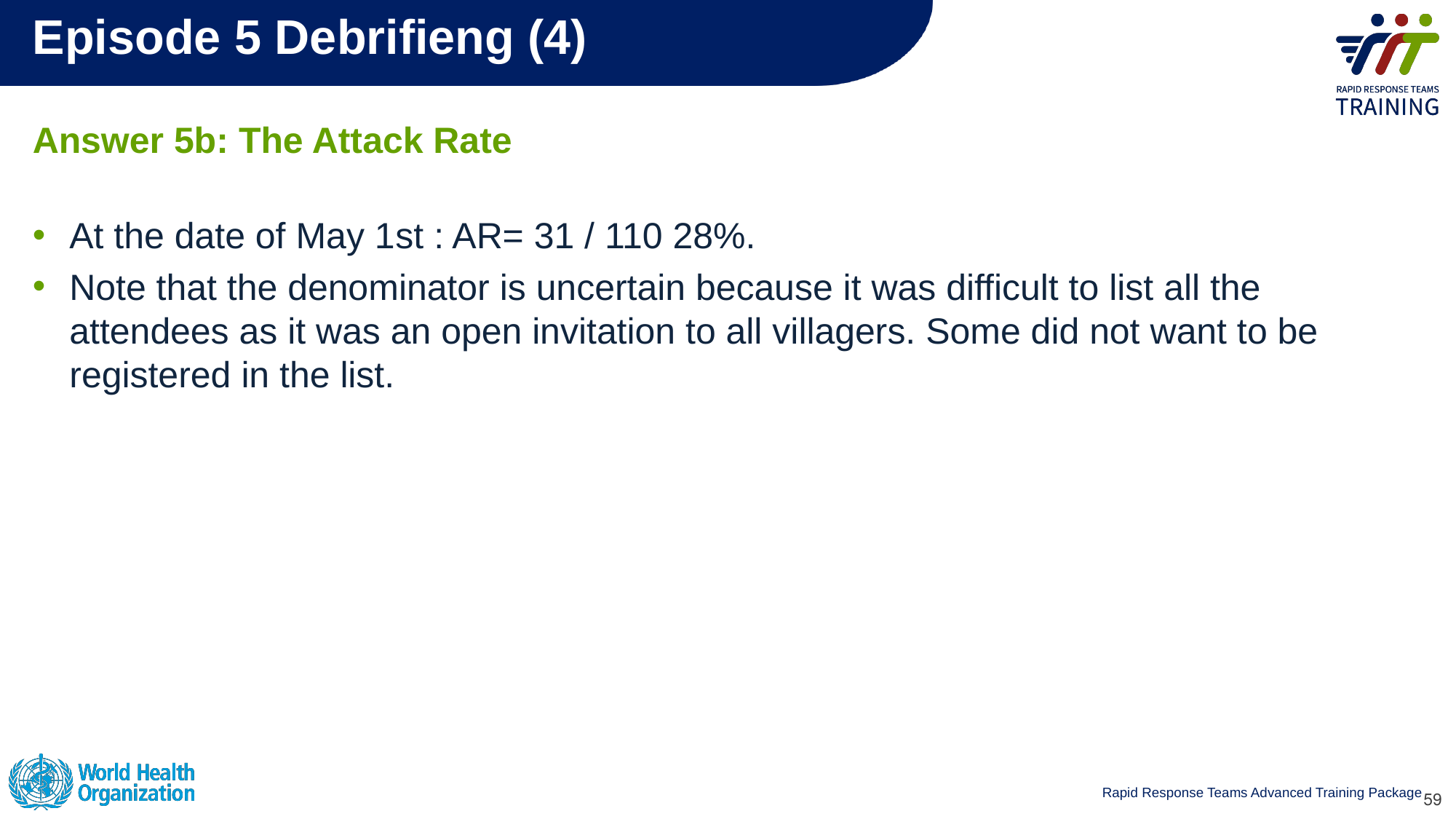

# Episode 5 Debrifieng (4)
Answer 5b: The Attack Rate

At the date of May 1st : AR= 31 / 110 28%.
Note that the denominator is uncertain because it was difficult to list all the attendees as it was an open invitation to all villagers. Some did not want to be registered in the list.